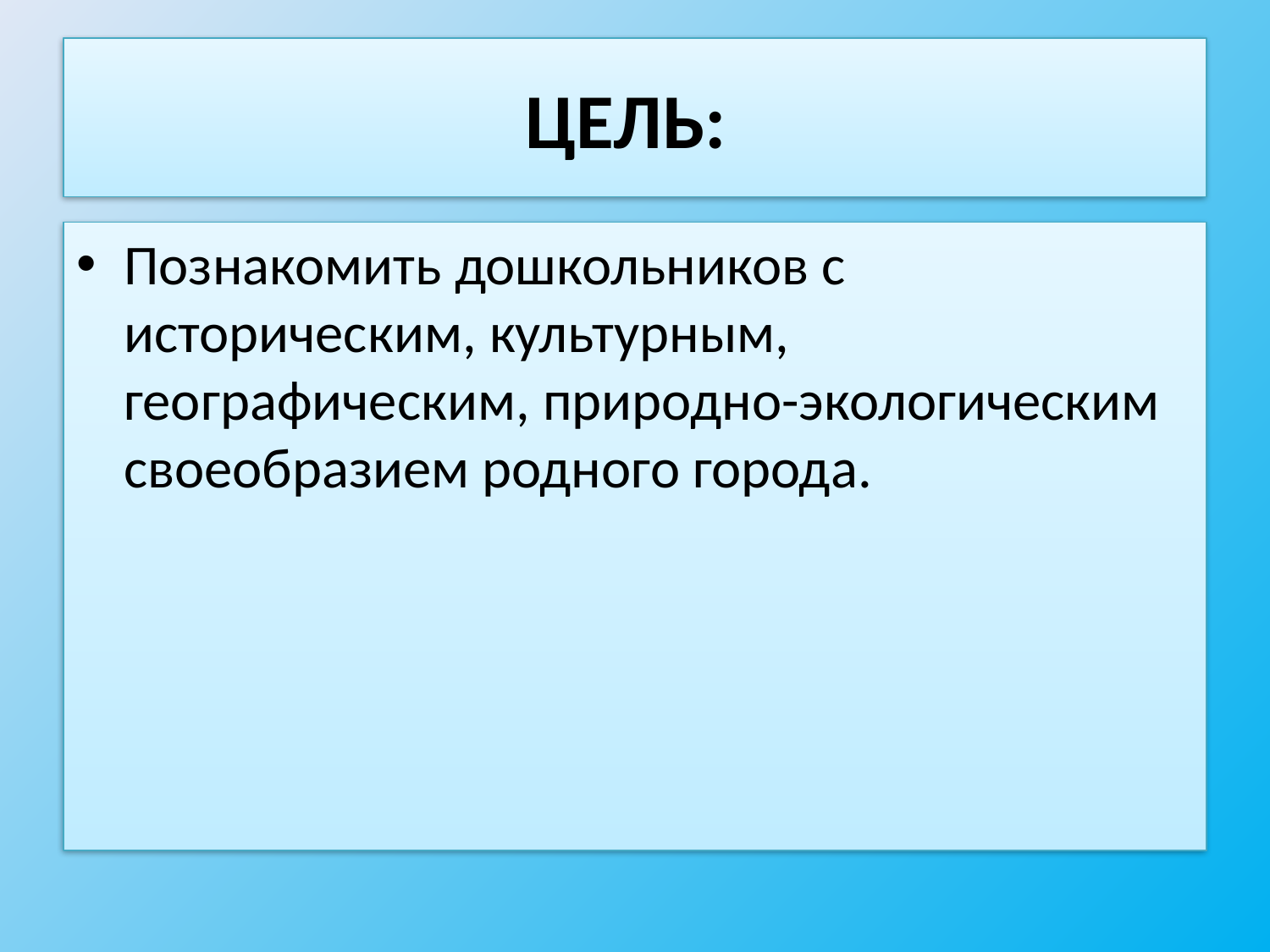

# ЦЕЛЬ:
Познакомить дошкольников с историческим, культурным, географическим, природно-экологическим своеобразием родного города.